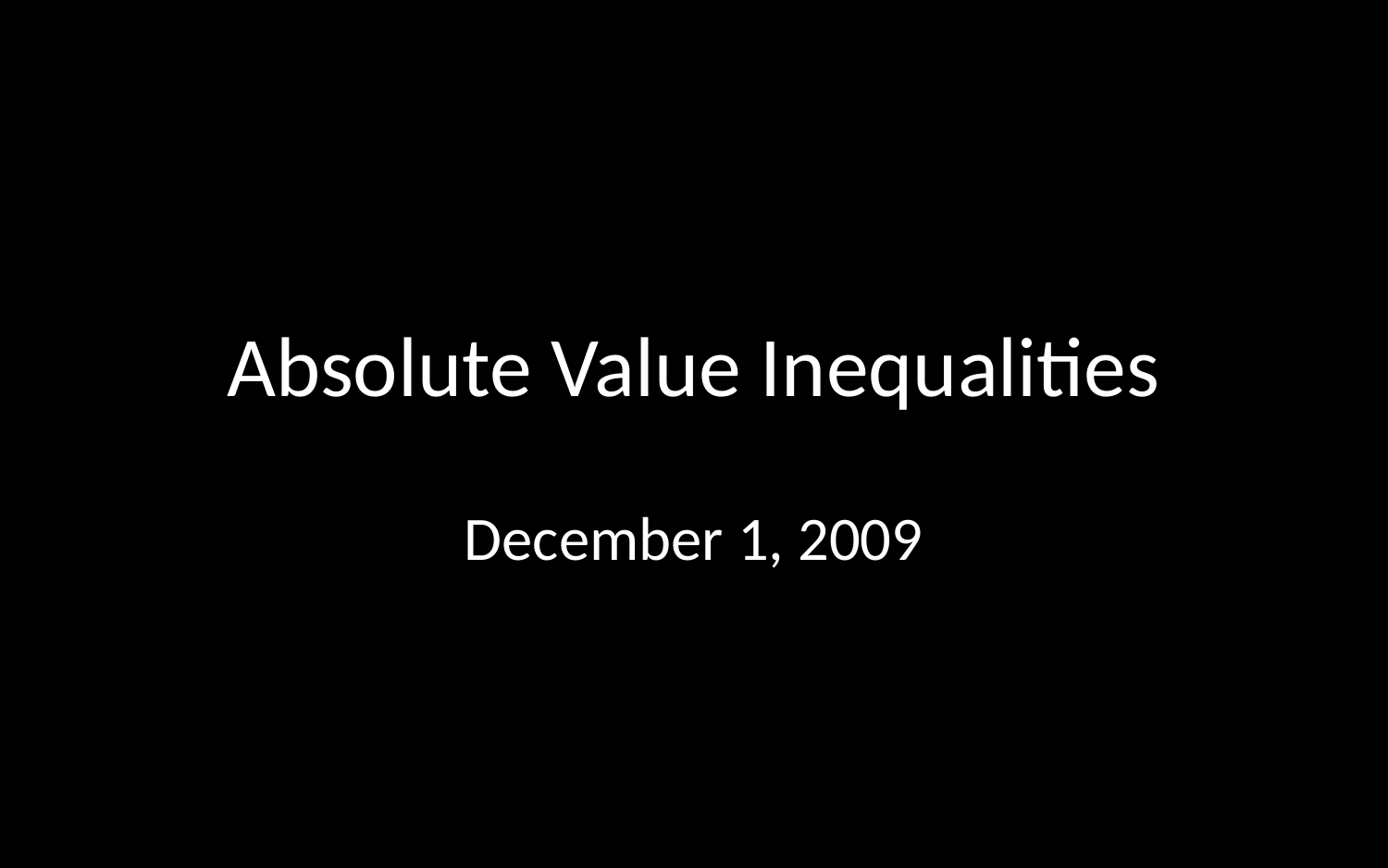

# Absolute Value Inequalities
December 1, 2009